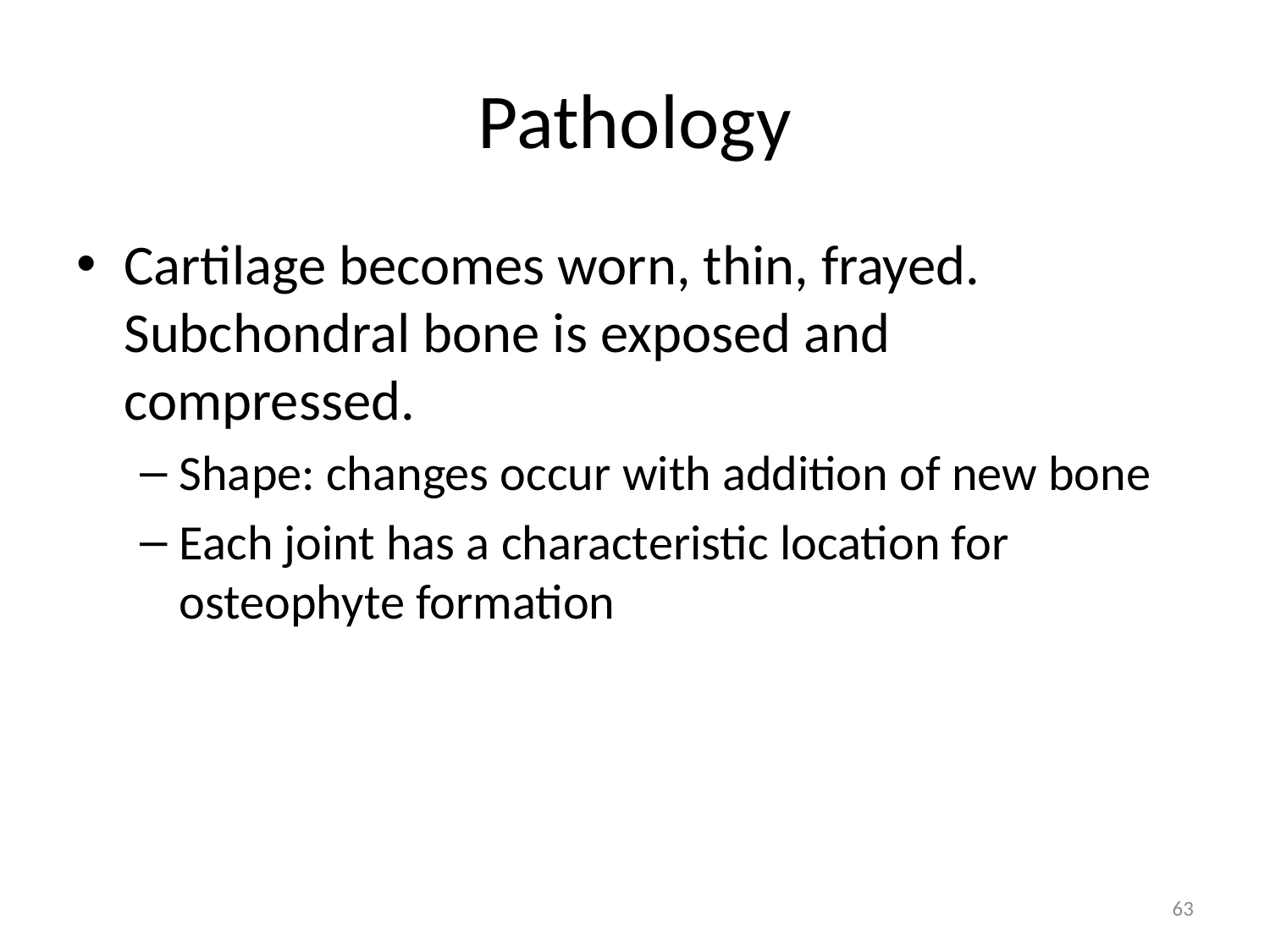

# Pathology
Cartilage becomes worn, thin, frayed.  Subchondral bone is exposed and compressed.
Shape: changes occur with addition of new bone
Each joint has a characteristic location for osteophyte formation
63